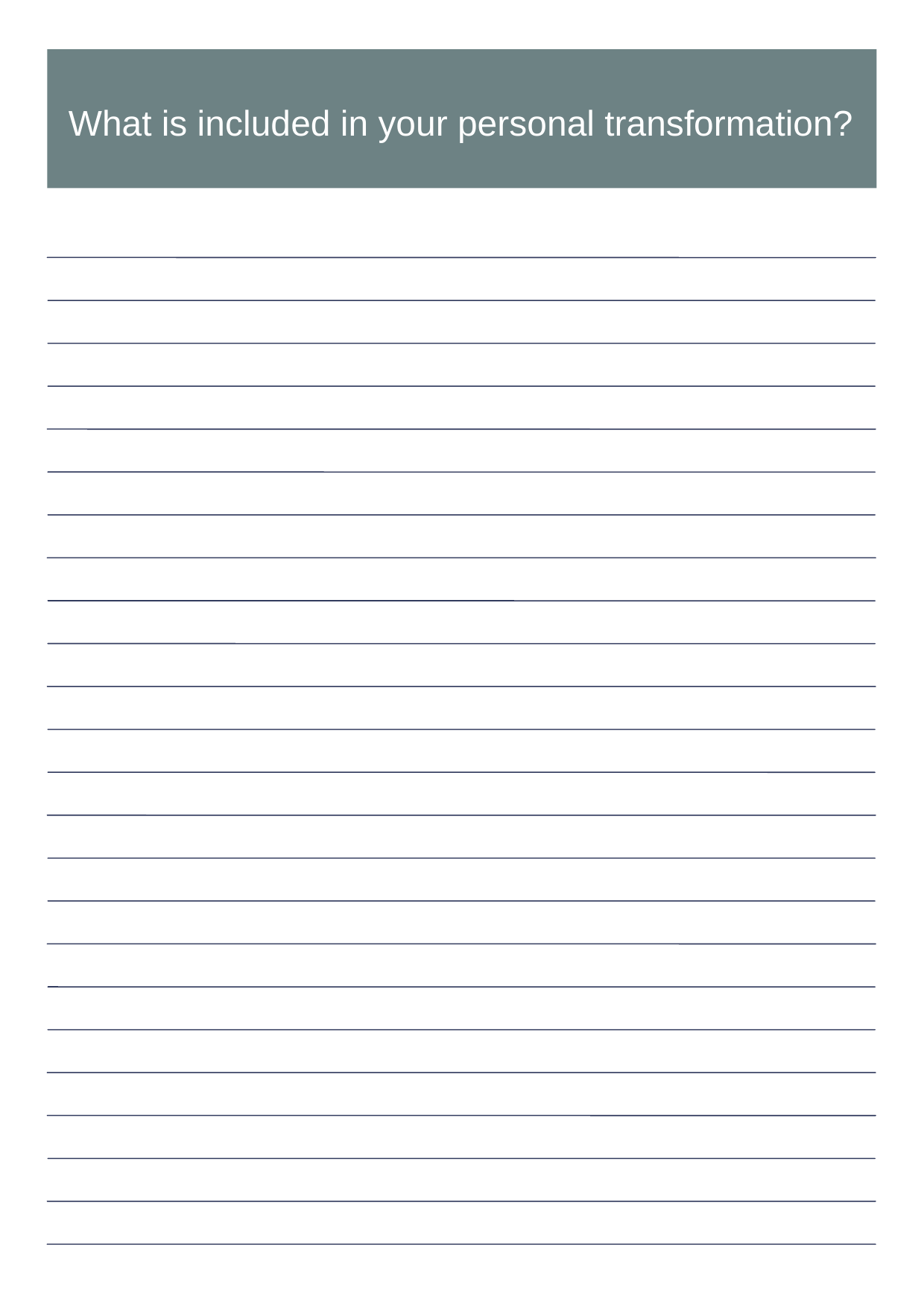

What is included in your personal transformation?